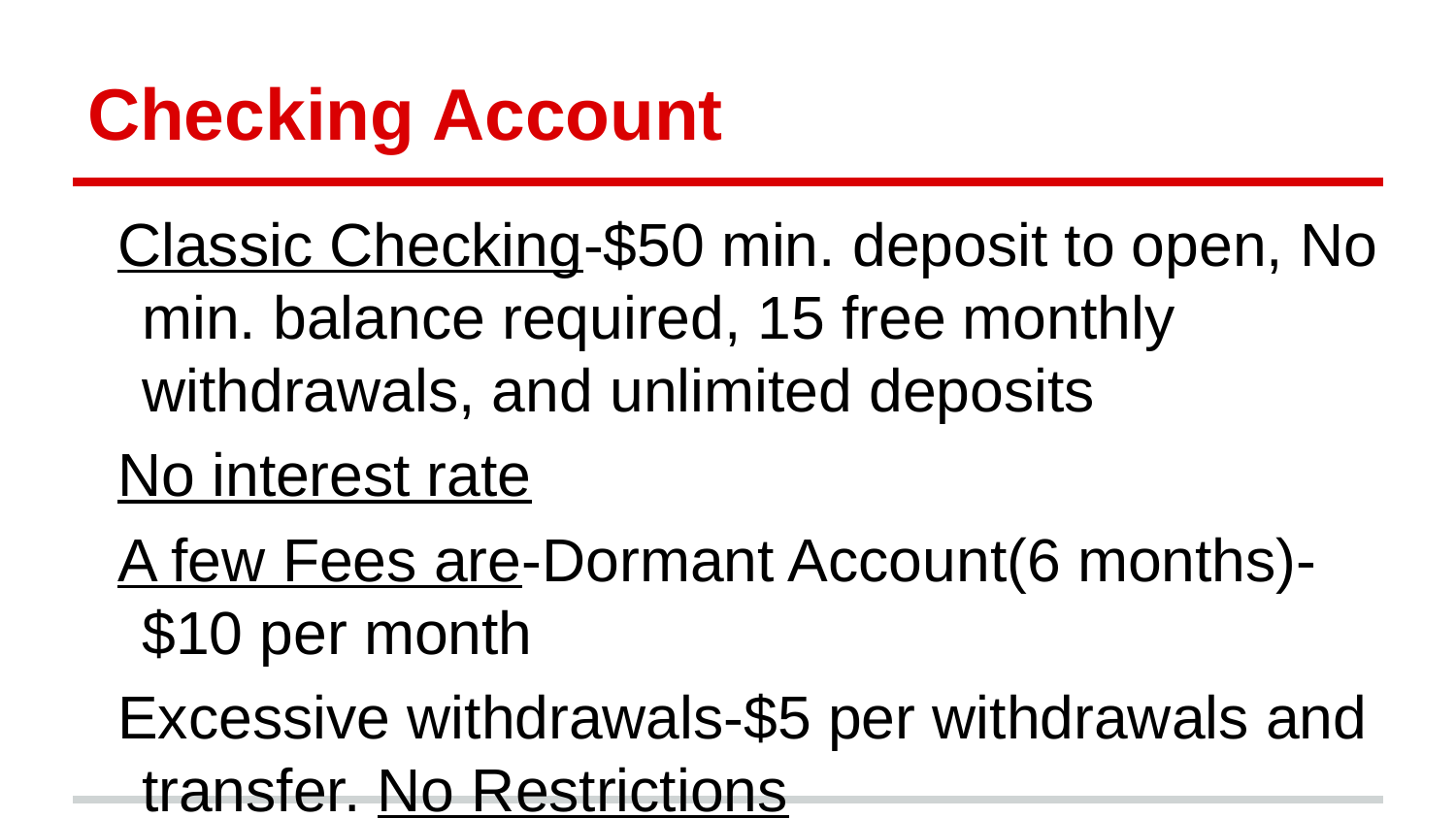

# Checking Account
Classic Checking-$50 min. deposit to open, No min. balance required, 15 free monthly withdrawals, and unlimited deposits
No interest rate
A few Fees are-Dormant Account(6 months)-$10 per month
Excessive withdrawals-$5 per withdrawals and transfer. No Restrictions